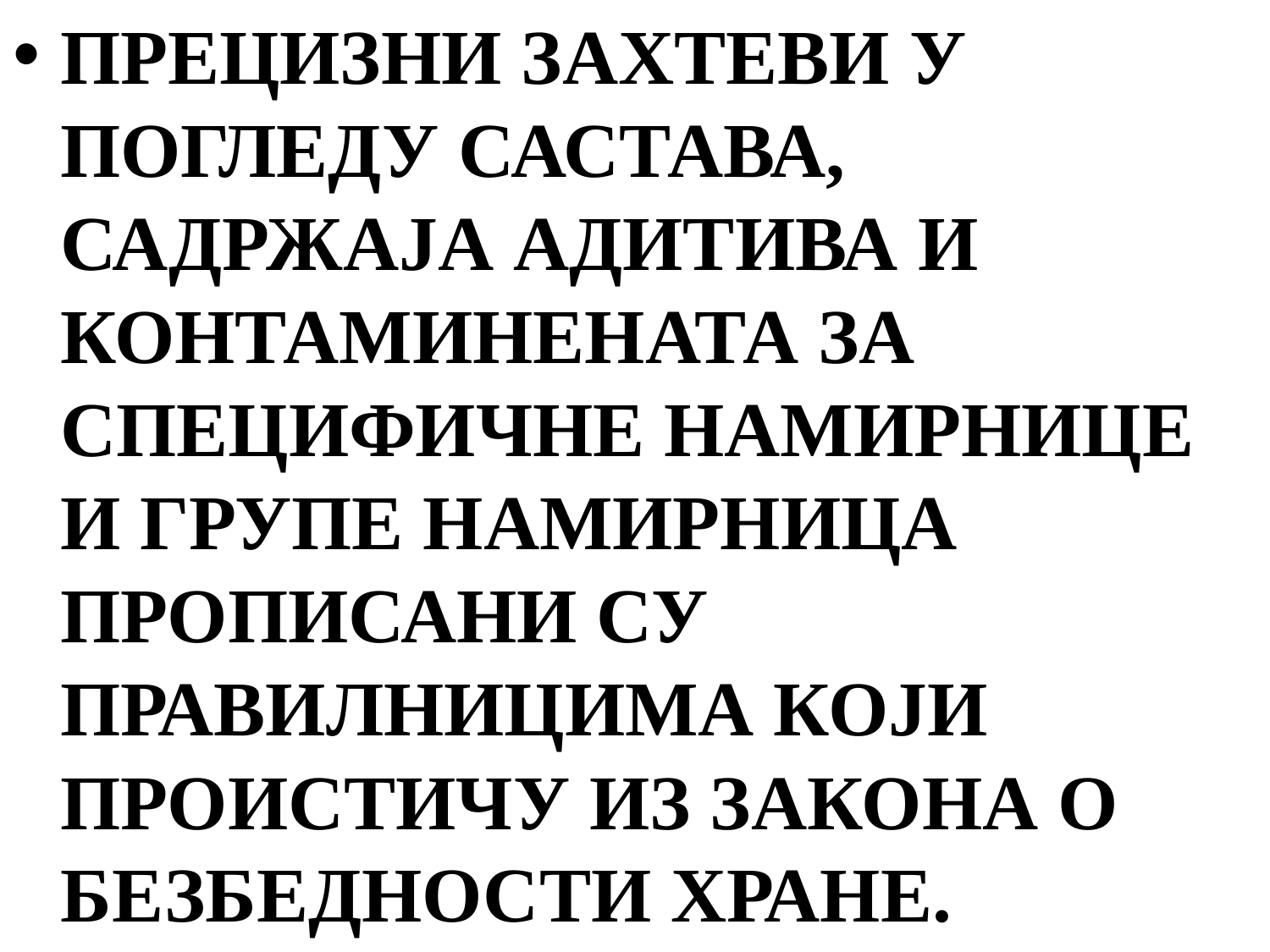

ПРЕЦИЗНИ ЗАХТЕВИ У ПОГЛЕДУ САСТАВА, САДРЖАЈА АДИТИВА И КОНТАМИНЕНАТА ЗА СПЕЦИФИЧНЕ НАМИРНИЦЕ И ГРУПЕ НАМИРНИЦА ПРОПИСАНИ СУ ПРАВИЛНИЦИМА КОЈИ ПРОИСТИЧУ ИЗ ЗАКОНА О БЕЗБЕДНОСТИ ХРАНЕ.